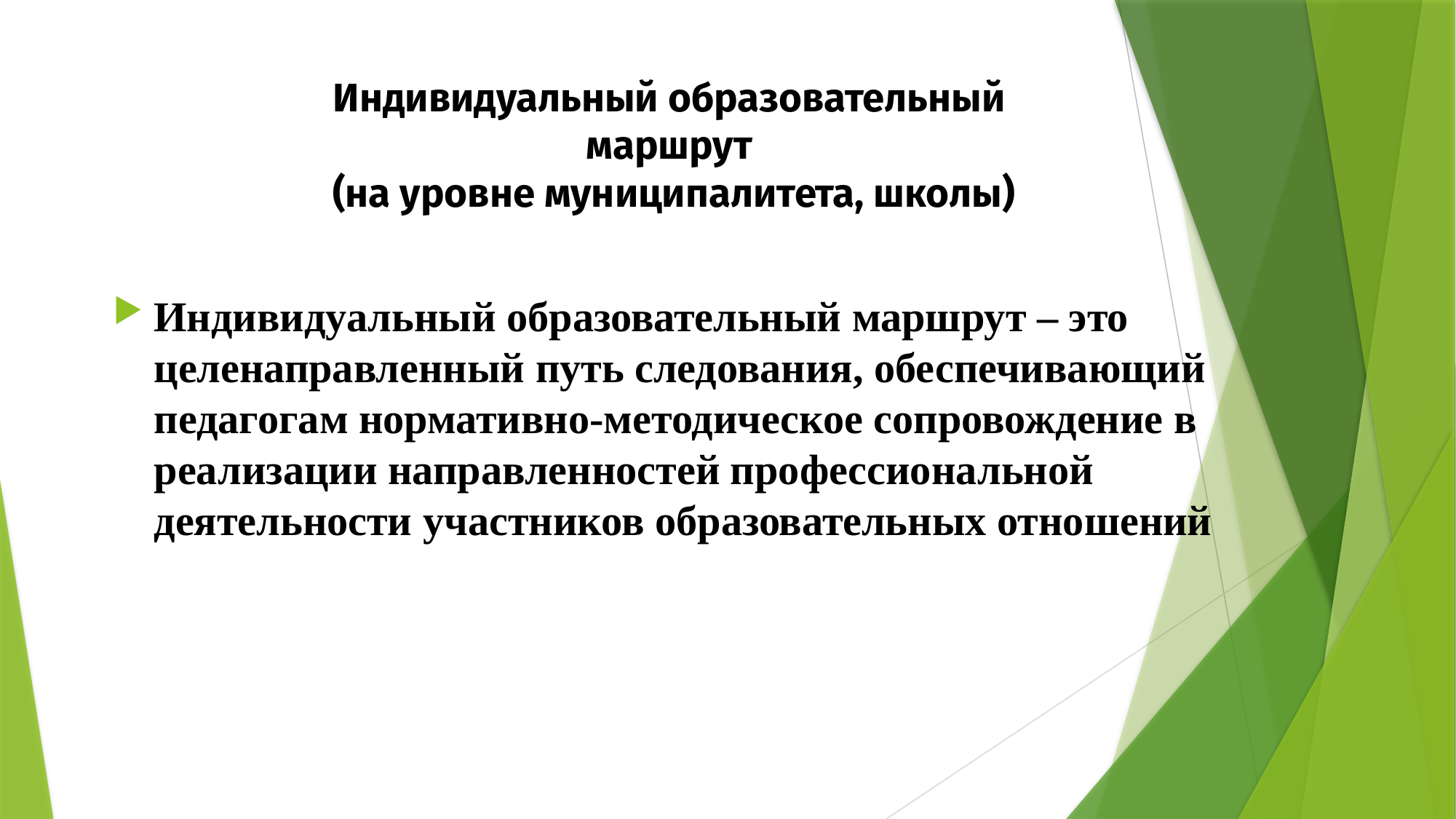

# Индивидуальный образовательный маршрут (на уровне муниципалитета, школы)
Индивидуальный образовательный маршрут – это целенаправленный путь следования, обеспечивающий педагогам нормативно-методическое сопровождение в реализации направленностей профессиональной деятельности участников образовательных отношений